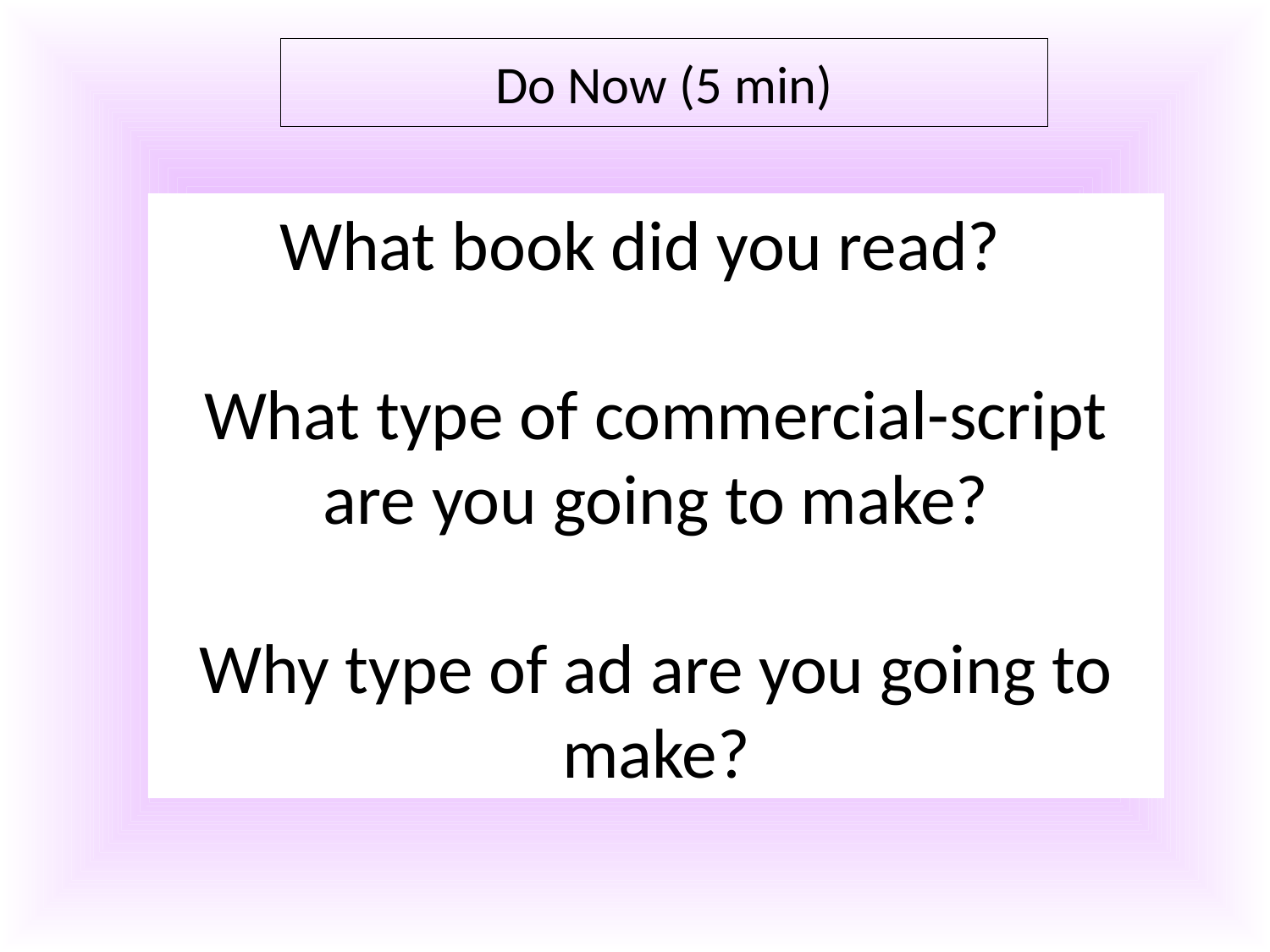

Do Now (5 min)
What book did you read?

What type of commercial-script are you going to make?

Why type of ad are you going to make?